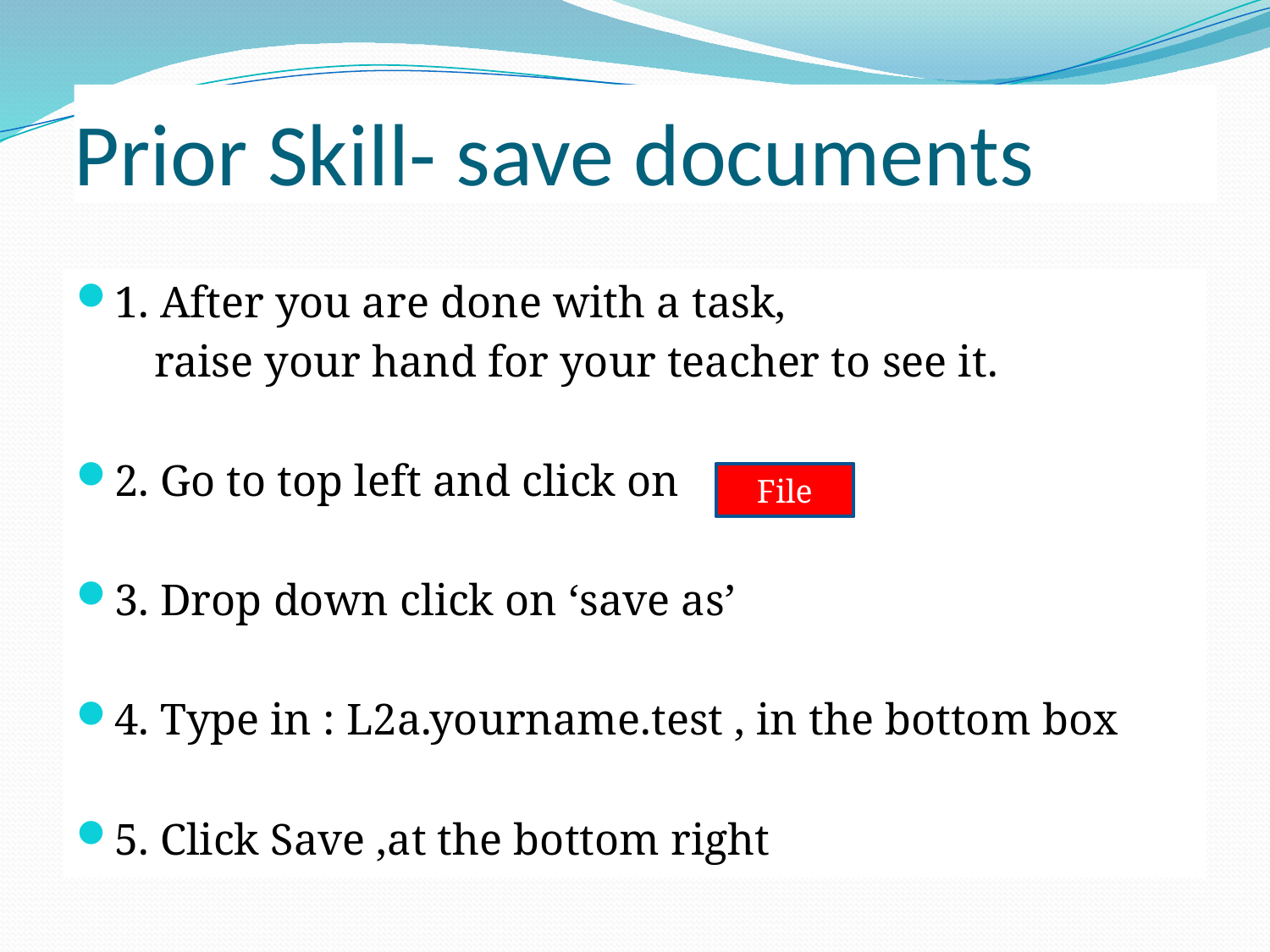

# Prior Skill- save documents
1. After you are done with a task,
       raise your hand for your teacher to see it.

2. Go to top left and click on

3. Drop down click on ‘save as’

4. Type in : L2a.yourname.test , in the bottom box

5. Click Save ,at the bottom right

File